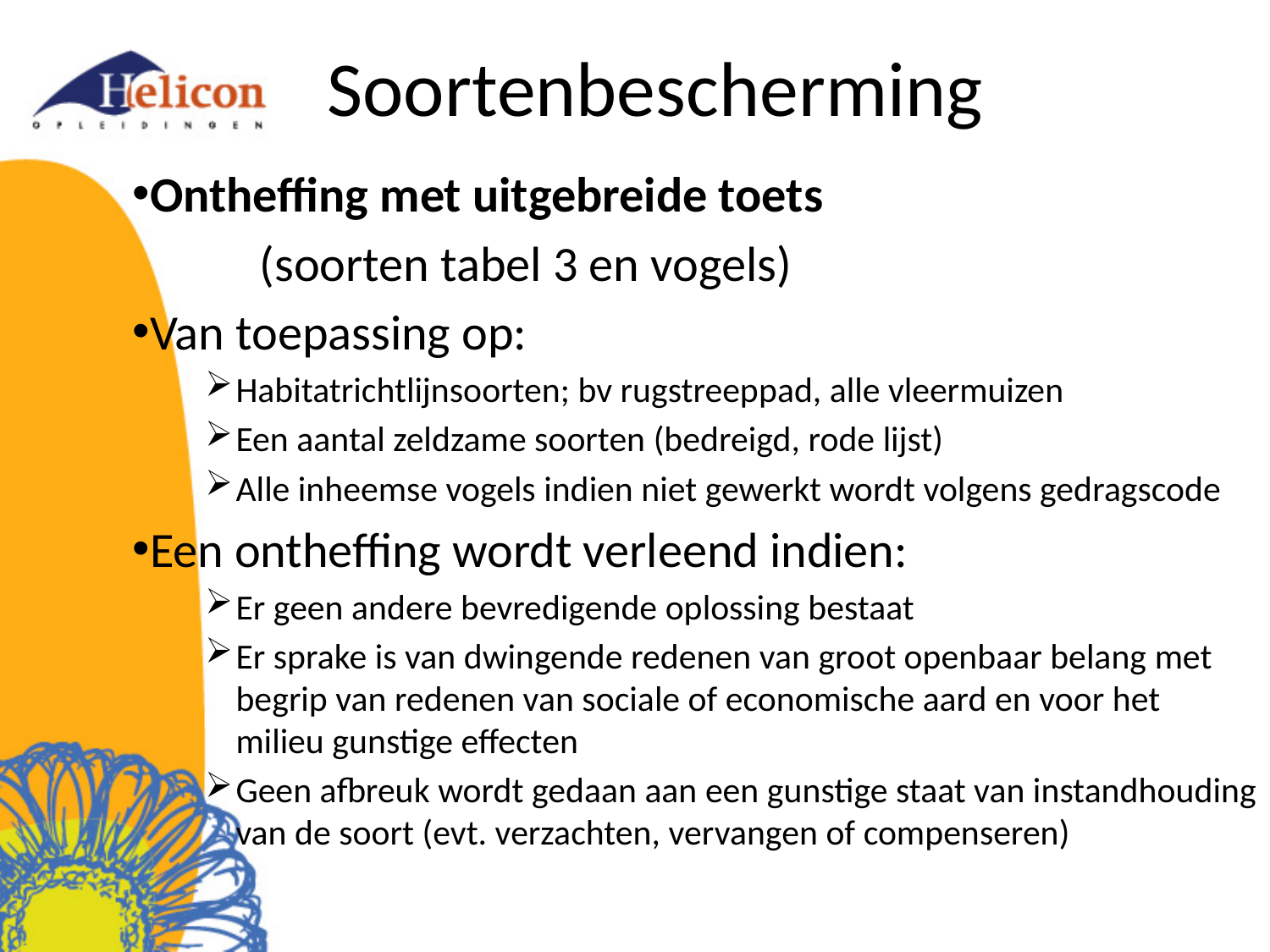

# Soortenbescherming
Ontheffing met uitgebreide toets
	(soorten tabel 3 en vogels)
Van toepassing op:
Habitatrichtlijnsoorten; bv rugstreeppad, alle vleermuizen
Een aantal zeldzame soorten (bedreigd, rode lijst)
Alle inheemse vogels indien niet gewerkt wordt volgens gedragscode
Een ontheffing wordt verleend indien:
Er geen andere bevredigende oplossing bestaat
Er sprake is van dwingende redenen van groot openbaar belang met begrip van redenen van sociale of economische aard en voor het milieu gunstige effecten
Geen afbreuk wordt gedaan aan een gunstige staat van instandhouding van de soort (evt. verzachten, vervangen of compenseren)